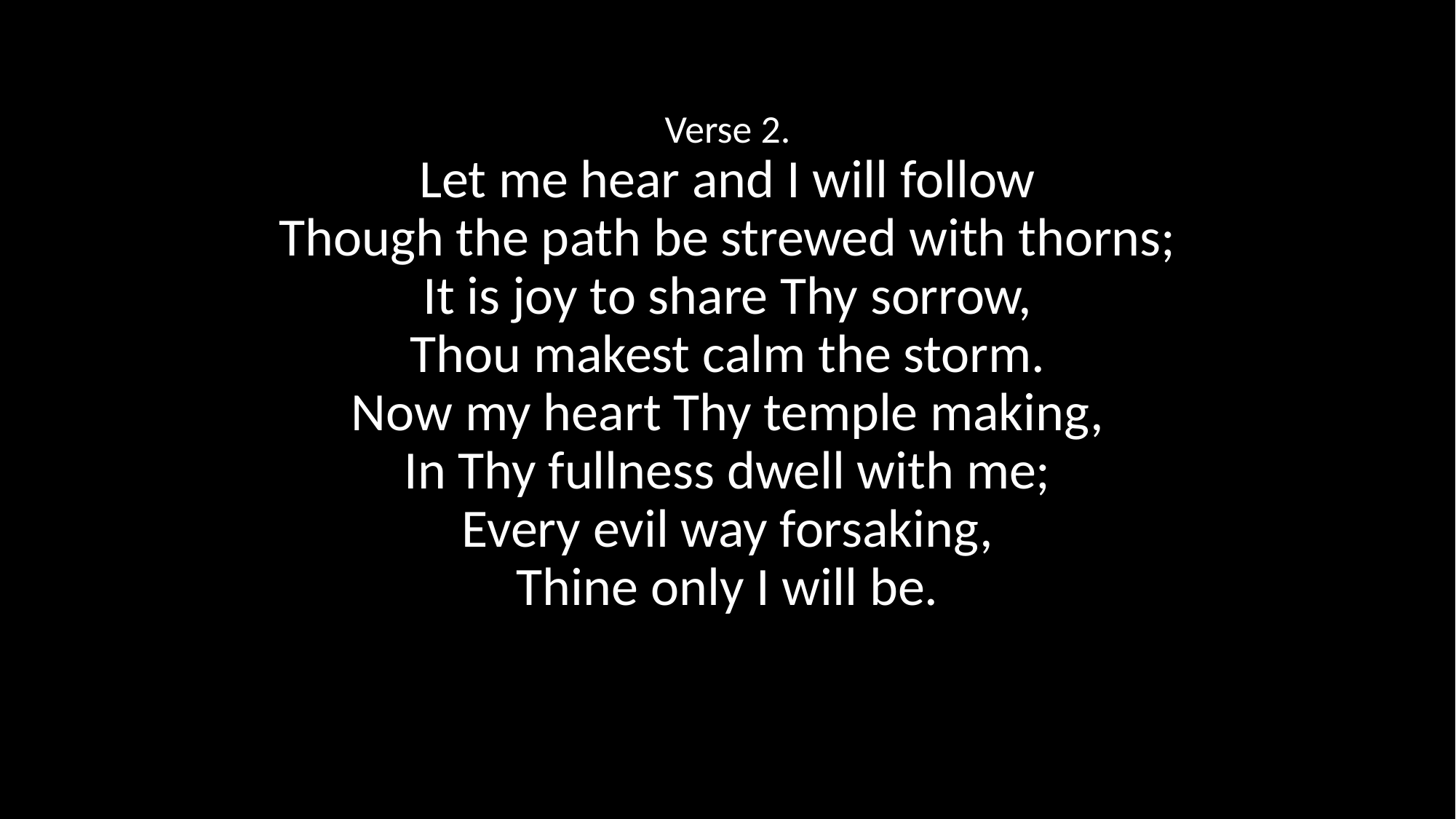

Verse 2.
Let me hear and I will follow
Though the path be strewed with thorns;
It is joy to share Thy sorrow,
Thou makest calm the storm.
Now my heart Thy temple making,
In Thy fullness dwell with me;
Every evil way forsaking,
Thine only I will be.